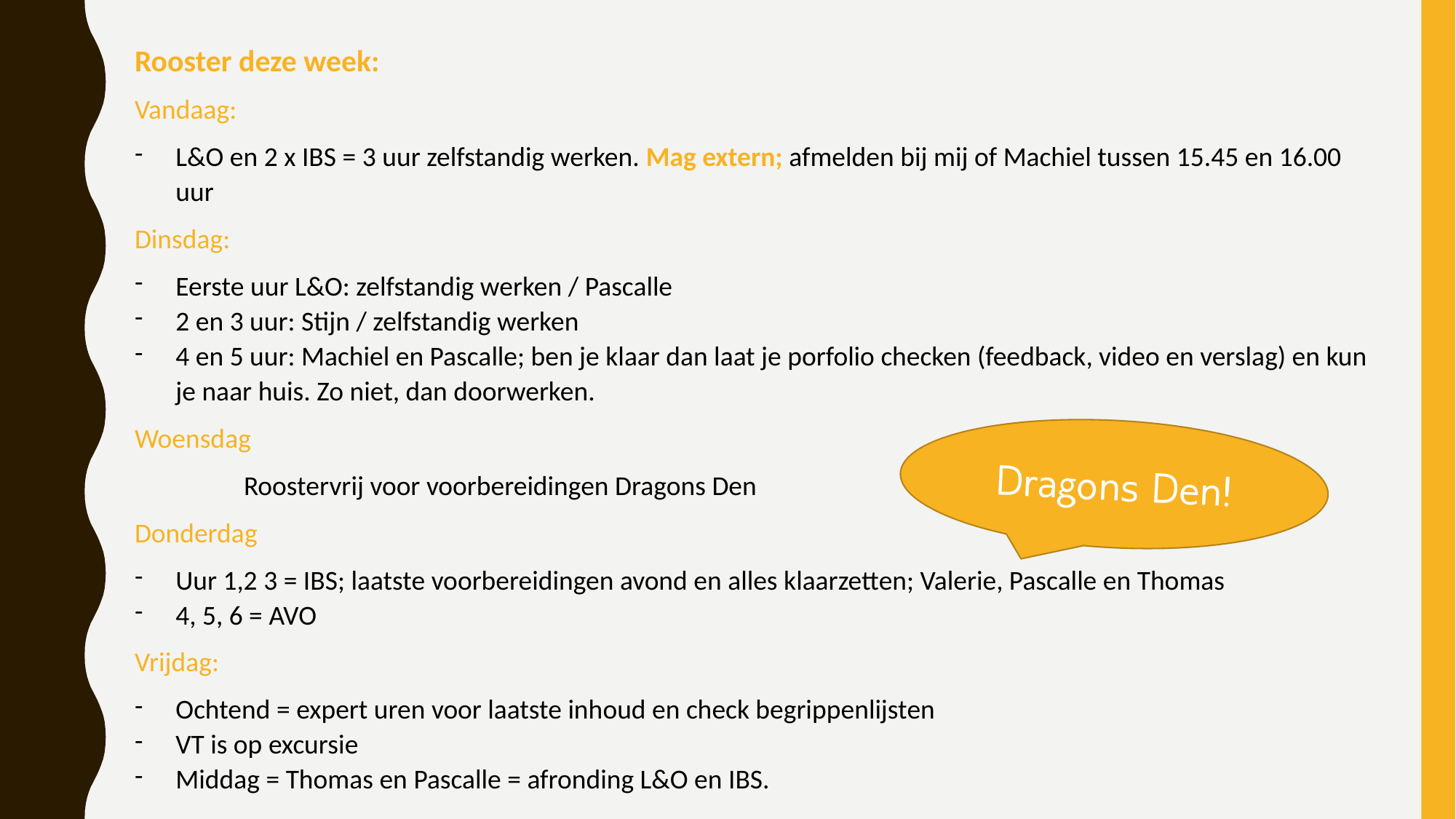

Rooster deze week:
Vandaag:
L&O en 2 x IBS = 3 uur zelfstandig werken. Mag extern; afmelden bij mij of Machiel tussen 15.45 en 16.00 uur
Dinsdag:
Eerste uur L&O: zelfstandig werken / Pascalle
2 en 3 uur: Stijn / zelfstandig werken
4 en 5 uur: Machiel en Pascalle; ben je klaar dan laat je porfolio checken (feedback, video en verslag) en kun je naar huis. Zo niet, dan doorwerken.
Woensdag
	Roostervrij voor voorbereidingen Dragons Den
Donderdag
Uur 1,2 3 = IBS; laatste voorbereidingen avond en alles klaarzetten; Valerie, Pascalle en Thomas
4, 5, 6 = AVO
Vrijdag:
Ochtend = expert uren voor laatste inhoud en check begrippenlijsten
VT is op excursie
Middag = Thomas en Pascalle = afronding L&O en IBS.
Dragons Den!